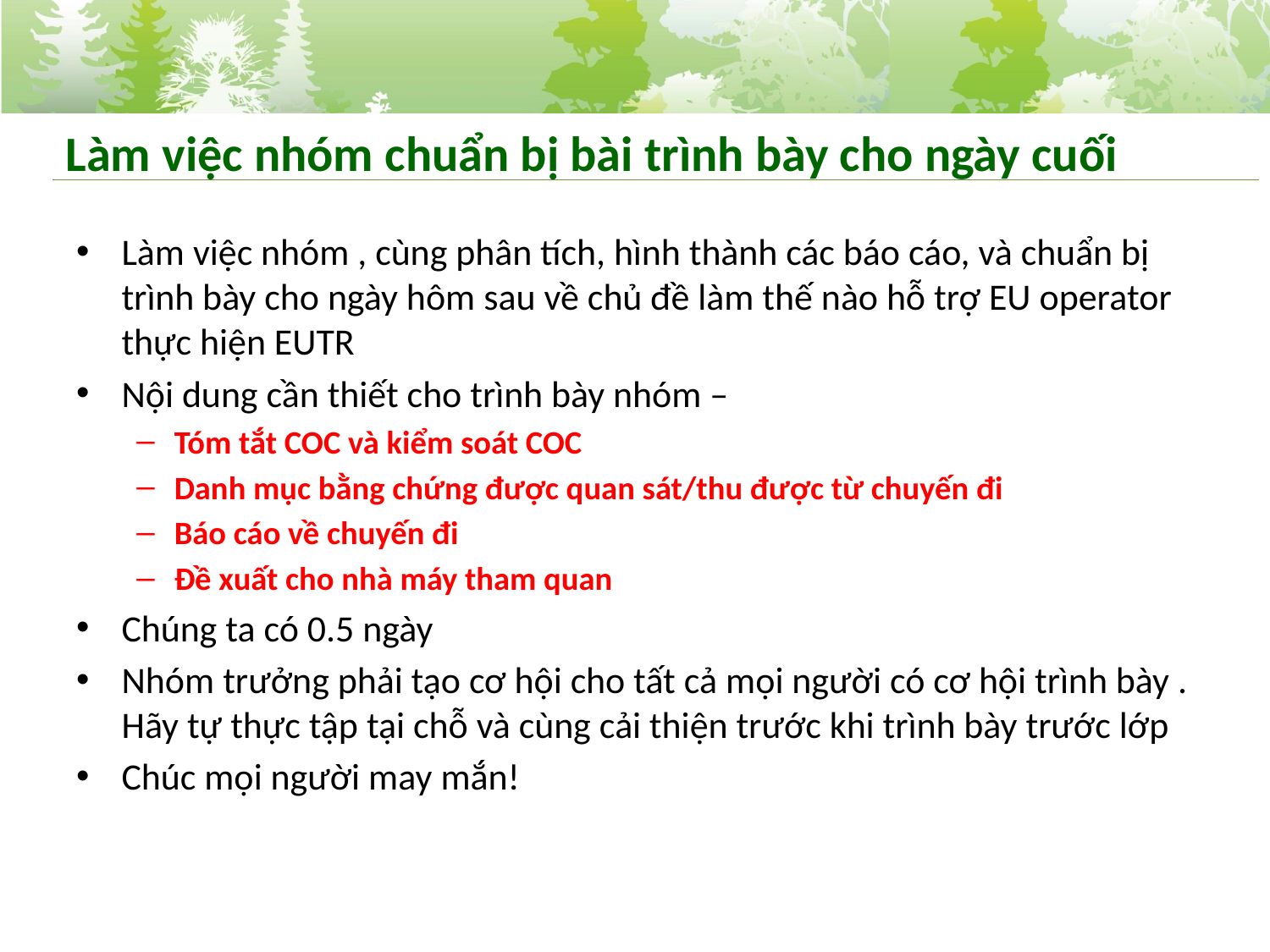

# Làm việc nhóm chuẩn bị bài trình bày cho ngày cuối
Làm việc nhóm , cùng phân tích, hình thành các báo cáo, và chuẩn bị trình bày cho ngày hôm sau về chủ đề làm thế nào hỗ trợ EU operator thực hiện EUTR
Nội dung cần thiết cho trình bày nhóm –
Tóm tắt COC và kiểm soát COC
Danh mục bằng chứng được quan sát/thu được từ chuyến đi
Báo cáo về chuyến đi
Đề xuất cho nhà máy tham quan
Chúng ta có 0.5 ngày
Nhóm trưởng phải tạo cơ hội cho tất cả mọi người có cơ hội trình bày . Hãy tự thực tập tại chỗ và cùng cải thiện trước khi trình bày trước lớp
Chúc mọi người may mắn!